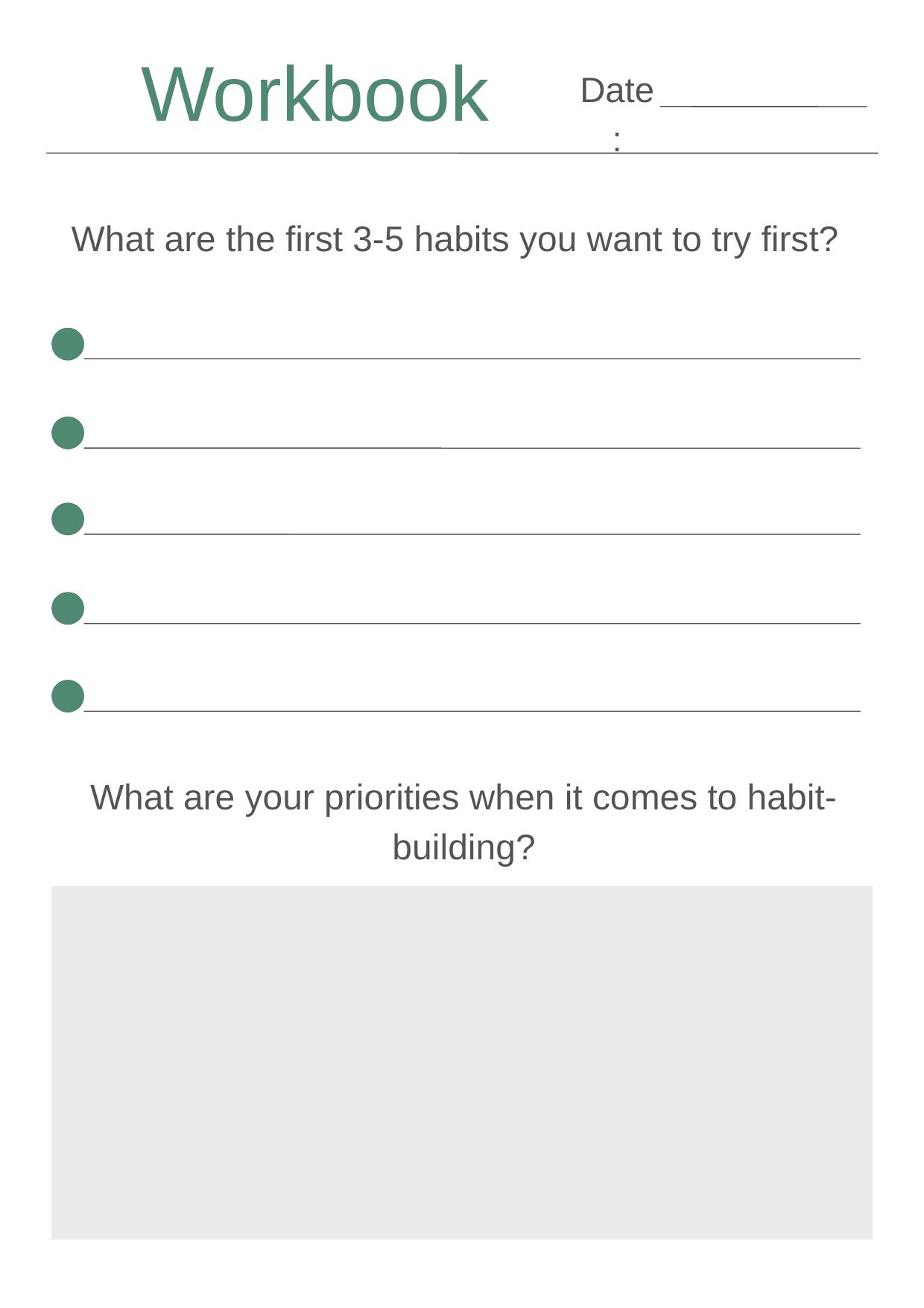

Workbook
Date:

What are the first 3-5 habits you want to try first?

What are your priorities when it comes to habit-building?